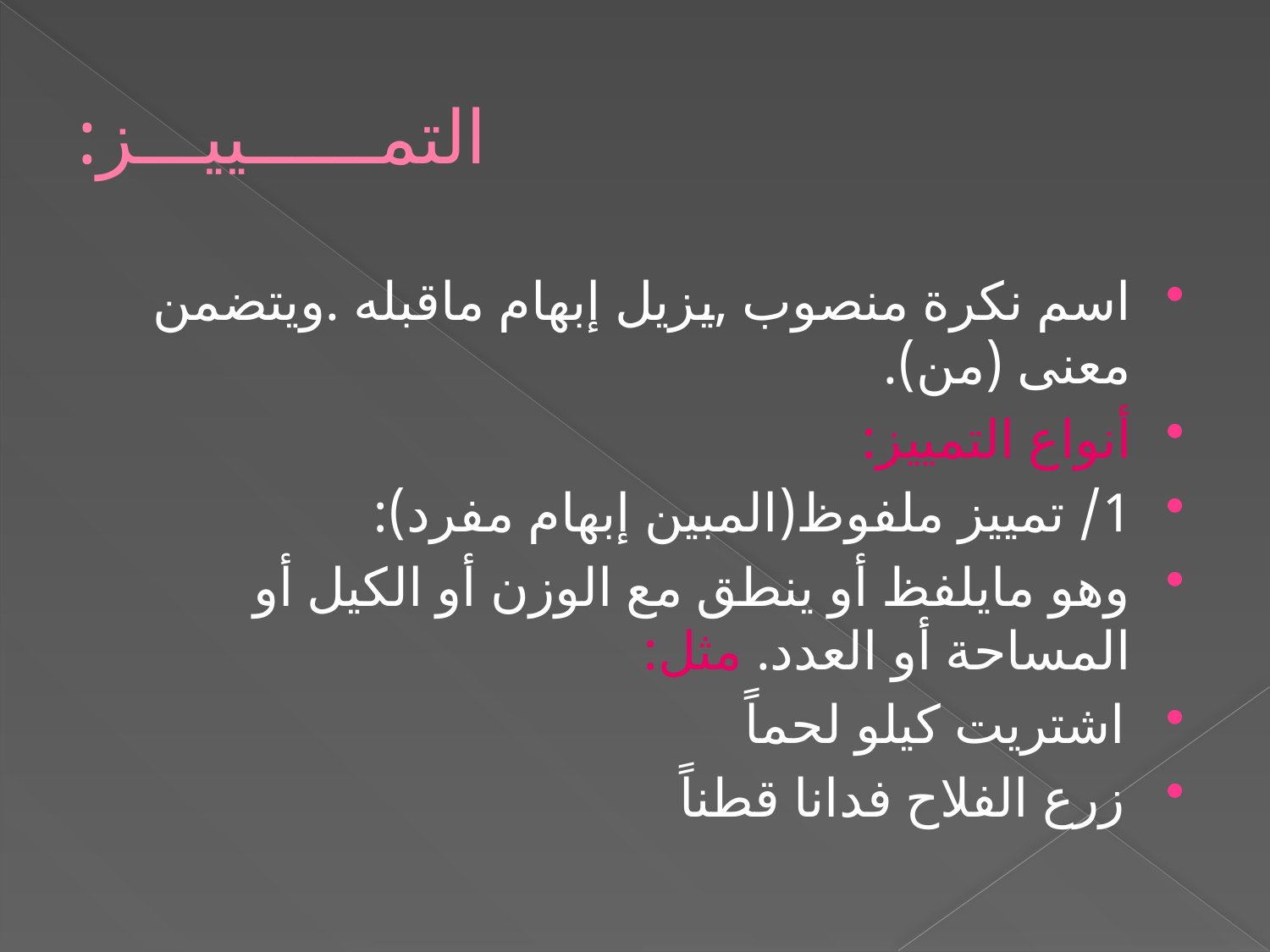

# التمــــــييـــز:
اسم نكرة منصوب ,يزيل إبهام ماقبله .ويتضمن معنى (من).
أنواع التمييز:
1/ تمييز ملفوظ(المبين إبهام مفرد):
وهو مايلفظ أو ينطق مع الوزن أو الكيل أو المساحة أو العدد. مثل:
اشتريت كيلو لحماً
زرع الفلاح فدانا قطناً